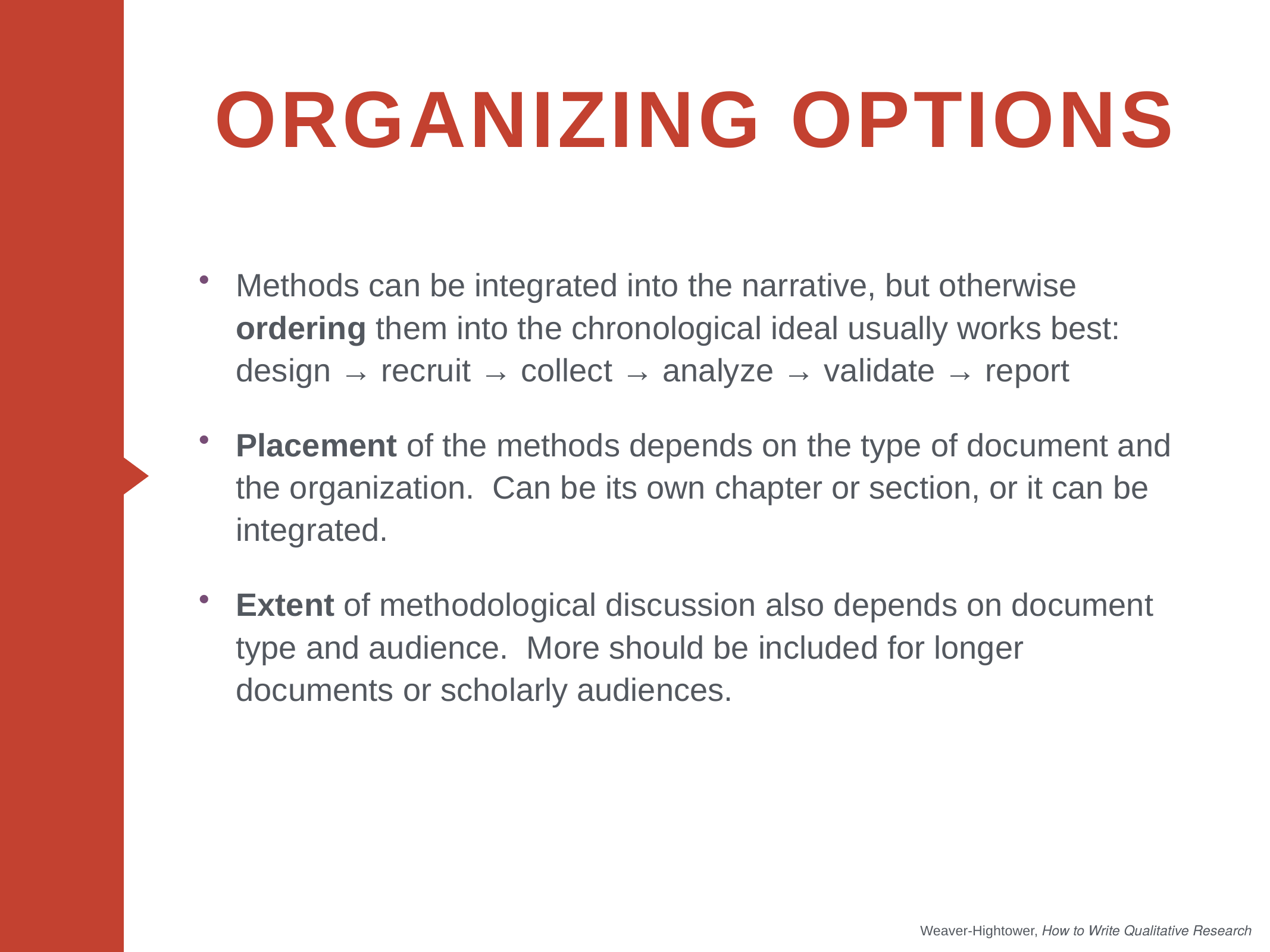

# Organizing options
Methods can be integrated into the narrative, but otherwise ordering them into the chronological ideal usually works best: design → recruit → collect → analyze → validate → report
Placement of the methods depends on the type of document and the organization.  Can be its own chapter or section, or it can be integrated.
Extent of methodological discussion also depends on document type and audience.  More should be included for longer documents or scholarly audiences.